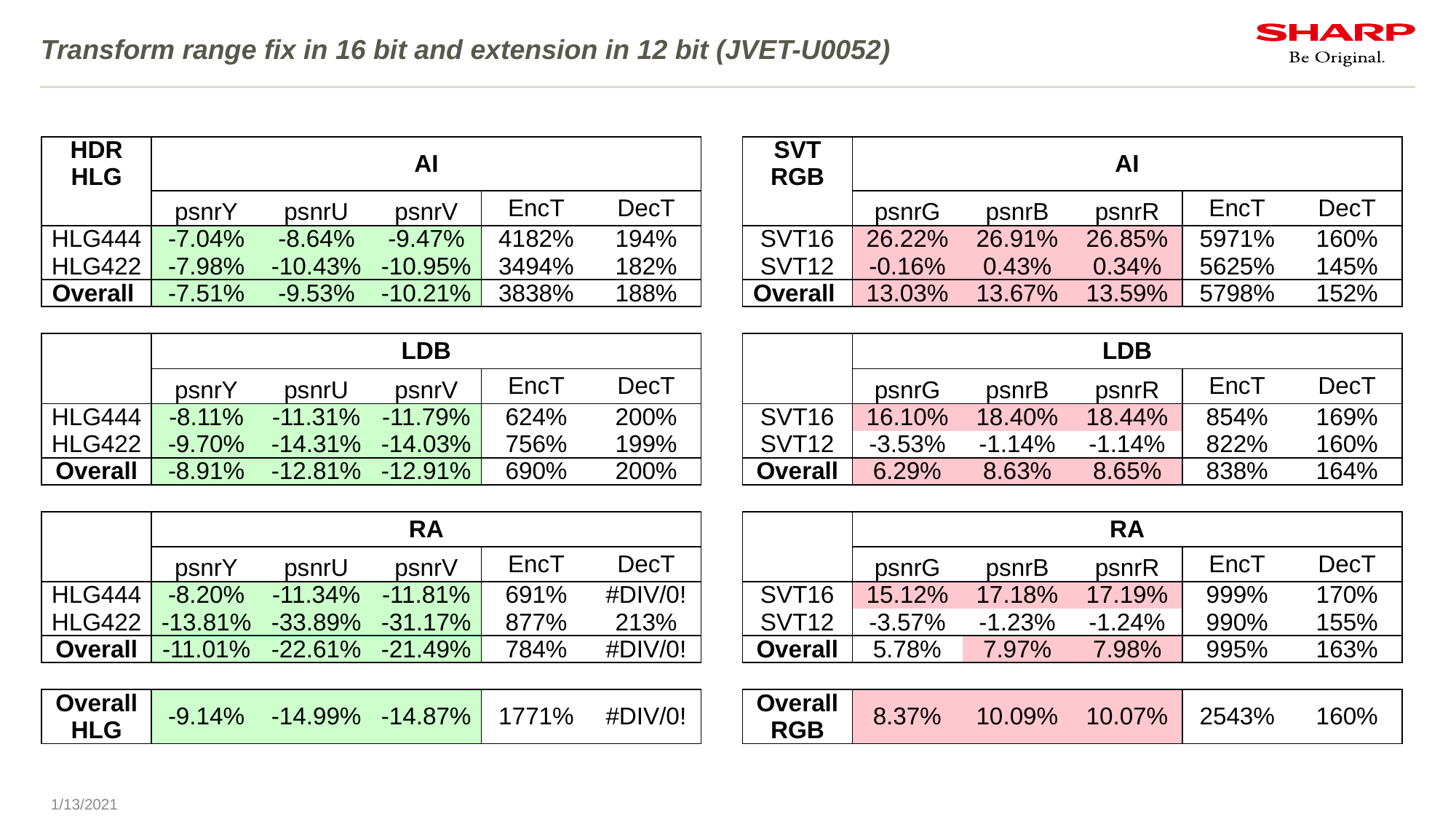

# Transform range fix in 16 bit and extension in 12 bit (JVET-U0052)
| HDR HLG |  |  | AI |  |  |  | SVT RGB |  |  | AI |  |  |
| --- | --- | --- | --- | --- | --- | --- | --- | --- | --- | --- | --- | --- |
|  | psnrY | psnrU | psnrV | EncT | DecT |  |  | psnrG | psnrB | psnrR | EncT | DecT |
| HLG444 | -7.04% | -8.64% | -9.47% | 4182% | 194% |  | SVT16 | 26.22% | 26.91% | 26.85% | 5971% | 160% |
| HLG422 | -7.98% | -10.43% | -10.95% | 3494% | 182% |  | SVT12 | -0.16% | 0.43% | 0.34% | 5625% | 145% |
| Overall | -7.51% | -9.53% | -10.21% | 3838% | 188% |  | Overall | 13.03% | 13.67% | 13.59% | 5798% | 152% |
|  |  |  |  |  |  |  |  |  |  |  |  |  |
|  |  |  | LDB |  |  |  |  |  |  | LDB |  |  |
|  | psnrY | psnrU | psnrV | EncT | DecT |  |  | psnrG | psnrB | psnrR | EncT | DecT |
| HLG444 | -8.11% | -11.31% | -11.79% | 624% | 200% |  | SVT16 | 16.10% | 18.40% | 18.44% | 854% | 169% |
| HLG422 | -9.70% | -14.31% | -14.03% | 756% | 199% |  | SVT12 | -3.53% | -1.14% | -1.14% | 822% | 160% |
| Overall | -8.91% | -12.81% | -12.91% | 690% | 200% |  | Overall | 6.29% | 8.63% | 8.65% | 838% | 164% |
|  |  |  |  |  |  |  |  |  |  |  |  |  |
|  |  |  | RA |  |  |  |  |  |  | RA |  |  |
|  | psnrY | psnrU | psnrV | EncT | DecT |  |  | psnrG | psnrB | psnrR | EncT | DecT |
| HLG444 | -8.20% | -11.34% | -11.81% | 691% | #DIV/0! |  | SVT16 | 15.12% | 17.18% | 17.19% | 999% | 170% |
| HLG422 | -13.81% | -33.89% | -31.17% | 877% | 213% |  | SVT12 | -3.57% | -1.23% | -1.24% | 990% | 155% |
| Overall | -11.01% | -22.61% | -21.49% | 784% | #DIV/0! |  | Overall | 5.78% | 7.97% | 7.98% | 995% | 163% |
|  |  |  |  |  |  |  |  |  |  |  |  |  |
| Overall HLG | -9.14% | -14.99% | -14.87% | 1771% | #DIV/0! |  | Overall RGB | 8.37% | 10.09% | 10.07% | 2543% | 160% |
1/13/2021